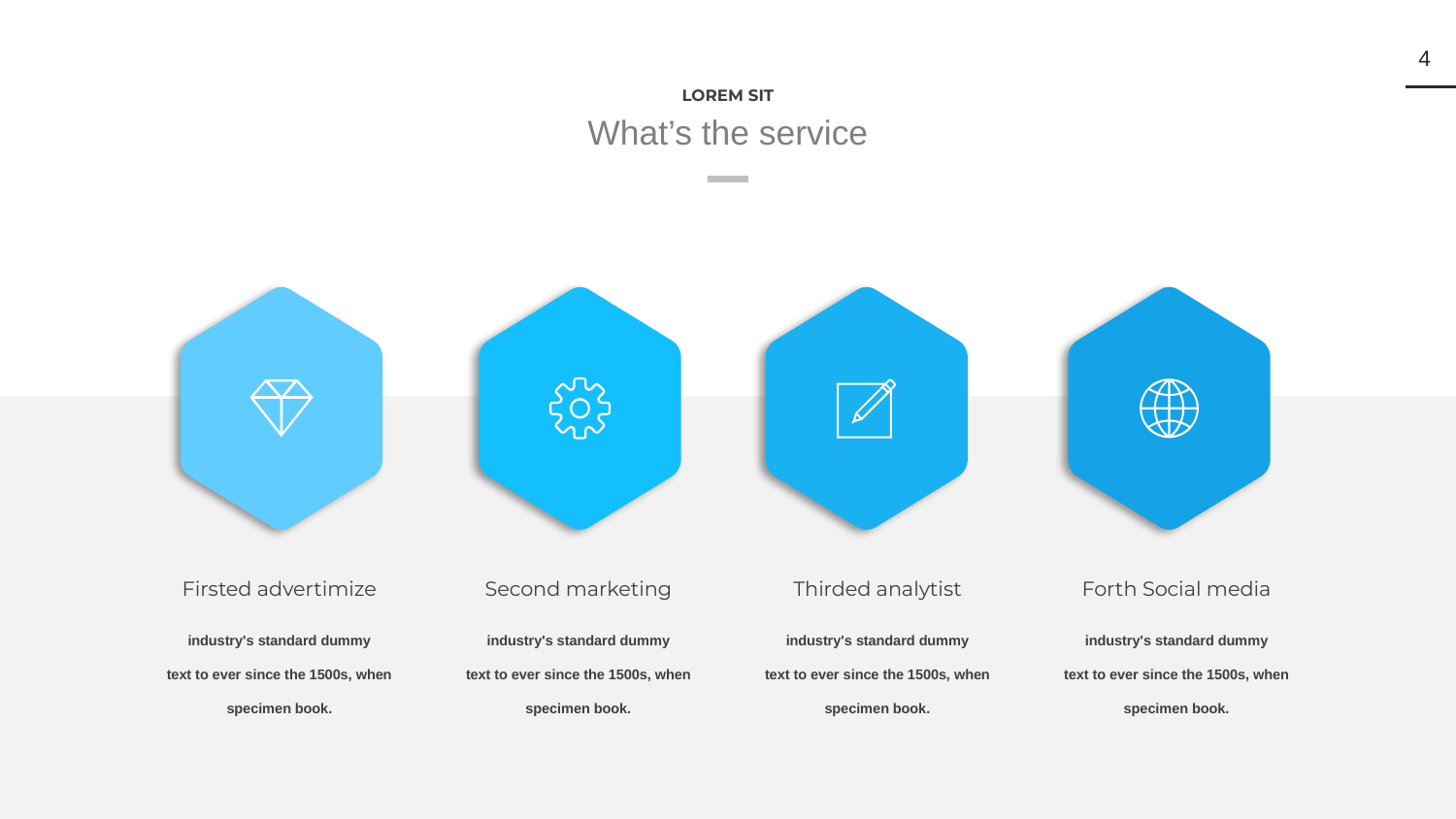

4
LOREM SIT
What’s the service

Firsted advertimize
Second marketing
Thirded analytist
Forth Social media
industry's standard dummy
text to ever since the 1500s, when
specimen book.
industry's standard dummy
text to ever since the 1500s, when
specimen book.
industry's standard dummy
text to ever since the 1500s, when
specimen book.
industry's standard dummy
text to ever since the 1500s, when
specimen book.